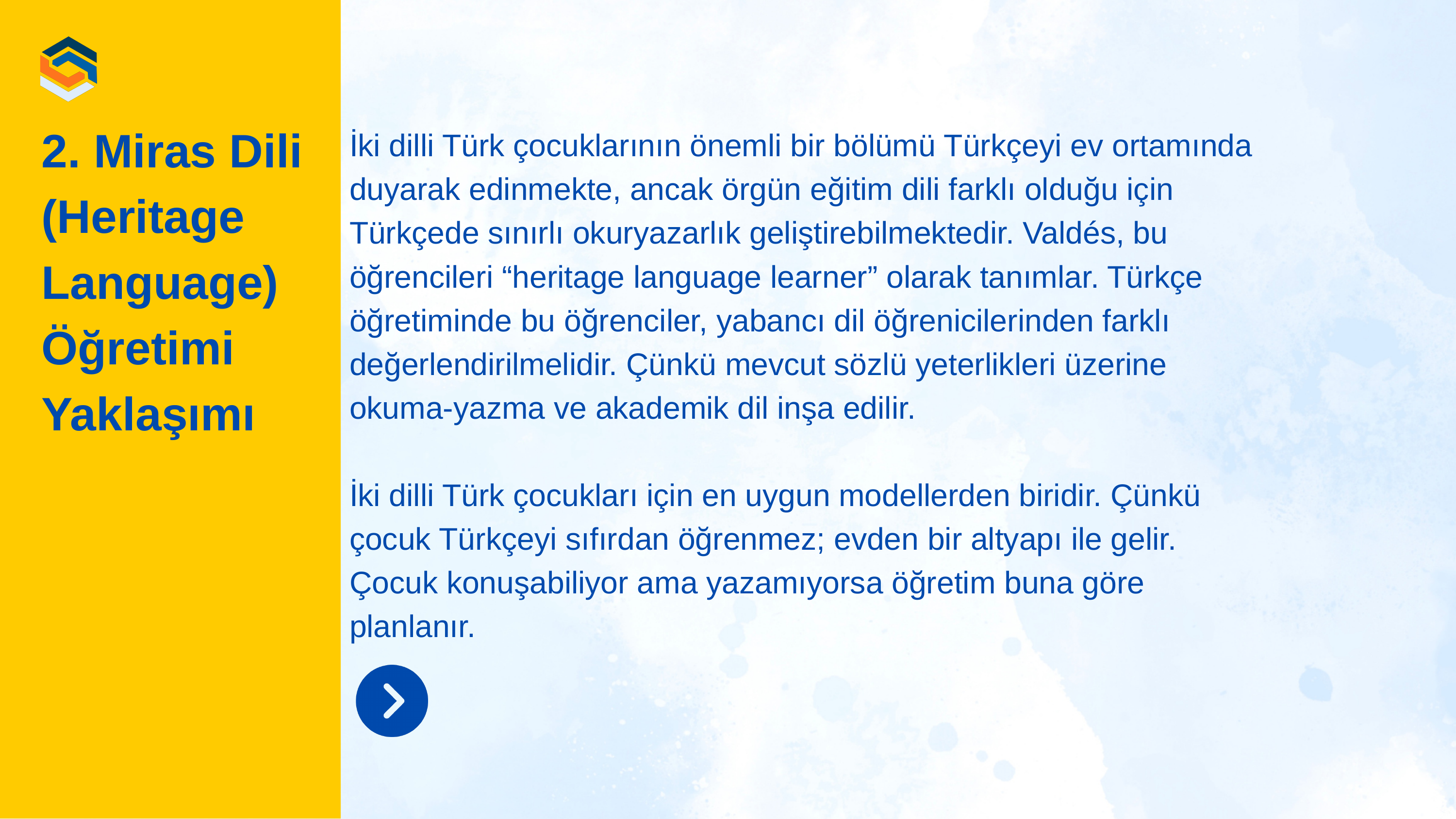

2. Miras Dili (Heritage Language) Öğretimi Yaklaşımı

İki dilli Türk çocuklarının önemli bir bölümü Türkçeyi ev ortamında duyarak edinmekte, ancak örgün eğitim dili farklı olduğu için Türkçede sınırlı okuryazarlık geliştirebilmektedir. Valdés, bu öğrencileri “heritage language learner” olarak tanımlar. Türkçe öğretiminde bu öğrenciler, yabancı dil öğrenicilerinden farklı değerlendirilmelidir. Çünkü mevcut sözlü yeterlikleri üzerine okuma-yazma ve akademik dil inşa edilir.

İki dilli Türk çocukları için en uygun modellerden biridir. Çünkü çocuk Türkçeyi sıfırdan öğrenmez; evden bir altyapı ile gelir. Çocuk konuşabiliyor ama yazamıyorsa öğretim buna göre planlanır.